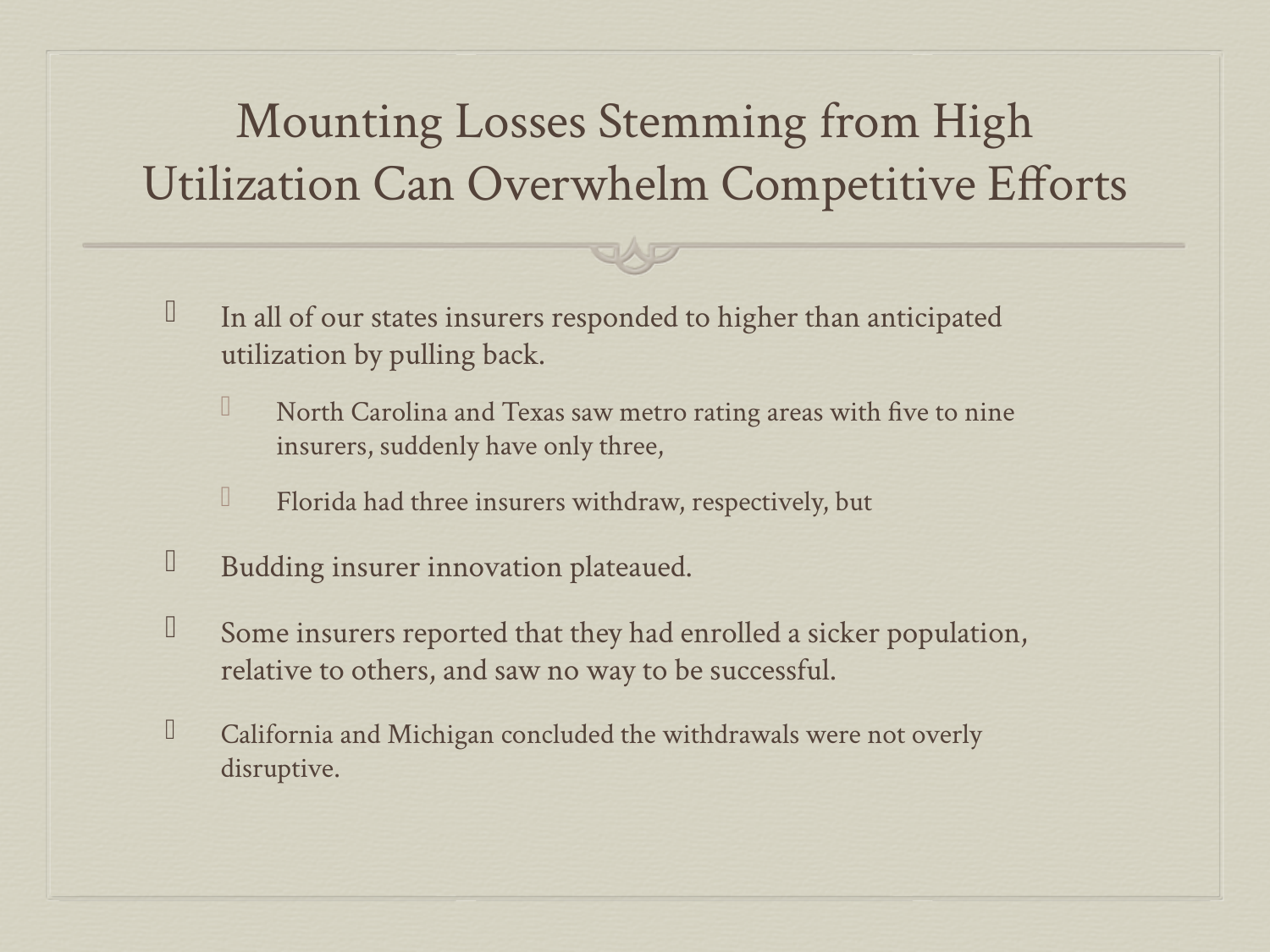

# Mounting Losses Stemming from High Utilization Can Overwhelm Competitive Efforts
In all of our states insurers responded to higher than anticipated utilization by pulling back.
North Carolina and Texas saw metro rating areas with five to nine insurers, suddenly have only three,
Florida had three insurers withdraw, respectively, but
Budding insurer innovation plateaued.
Some insurers reported that they had enrolled a sicker population, relative to others, and saw no way to be successful.
California and Michigan concluded the withdrawals were not overly disruptive.